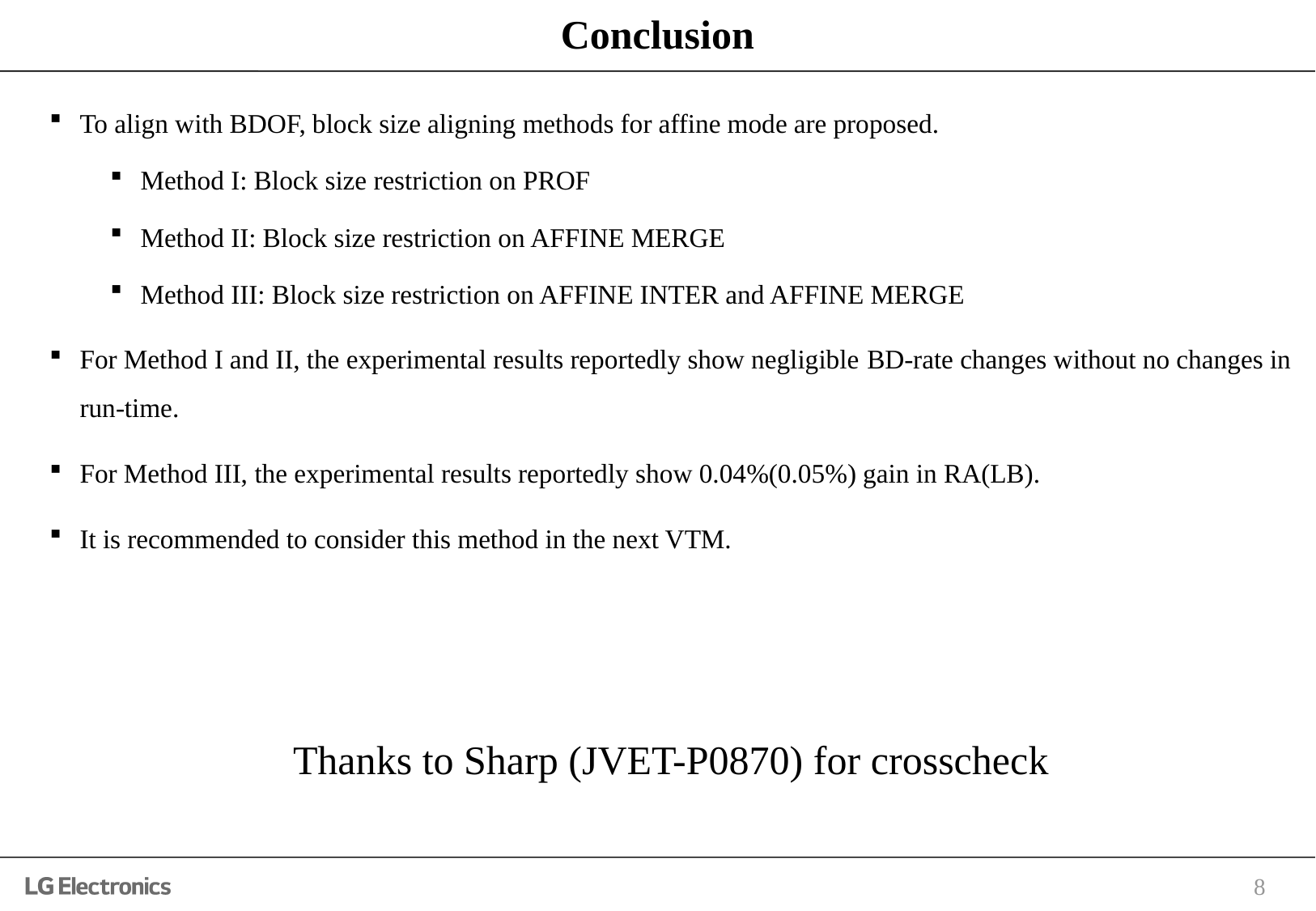

# Conclusion

To align with BDOF, block size aligning methods for affine mode are proposed.
Method I: Block size restriction on PROF
Method II: Block size restriction on AFFINE MERGE
Method III: Block size restriction on AFFINE INTER and AFFINE MERGE
For Method I and II, the experimental results reportedly show negligible BD-rate changes without no changes in run-time.
For Method III, the experimental results reportedly show 0.04%(0.05%) gain in RA(LB).
It is recommended to consider this method in the next VTM.
Thanks to Sharp (JVET-P0870) for crosscheck
8